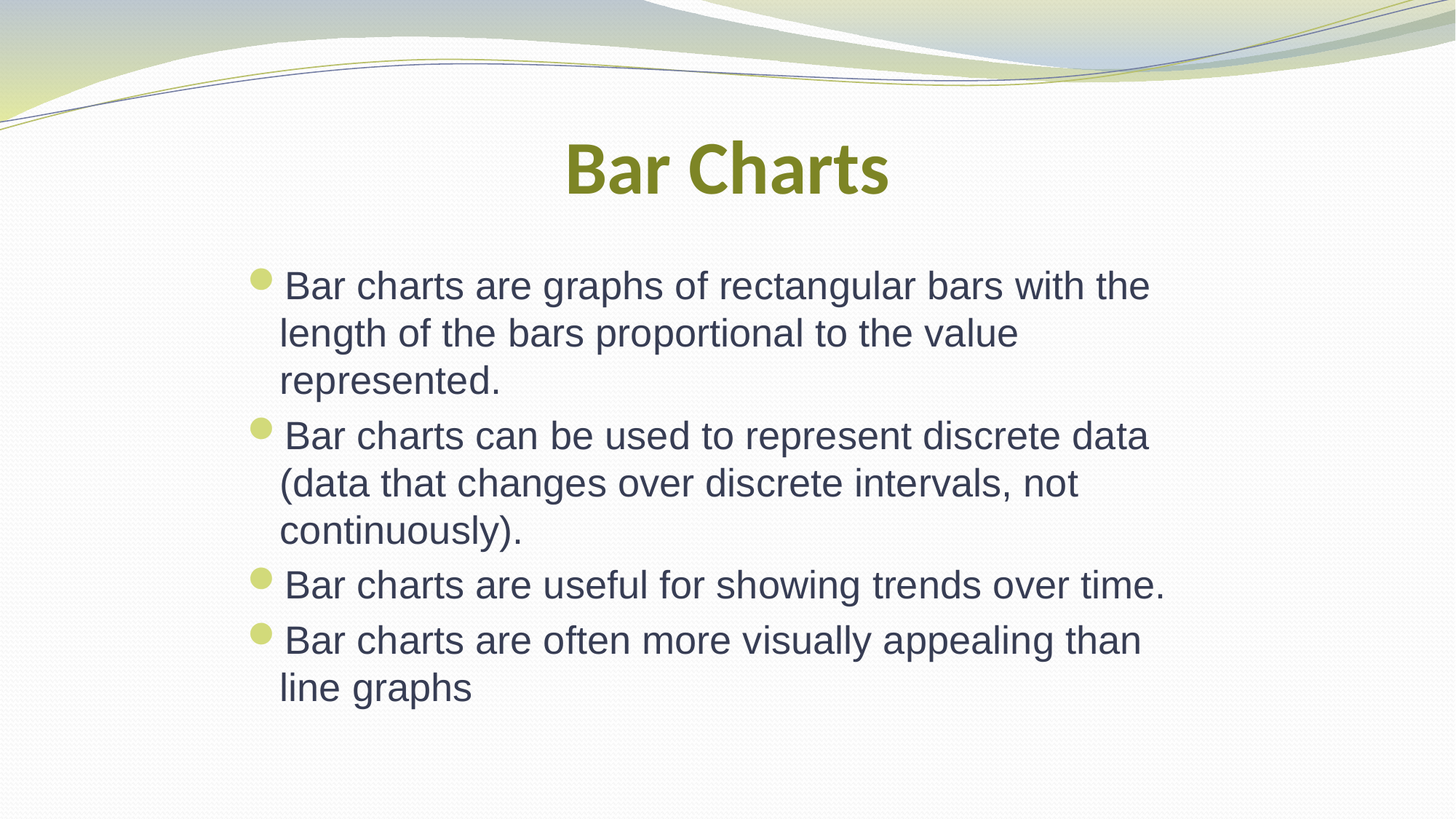

# Bar Charts
Bar charts are graphs of rectangular bars with the length of the bars proportional to the value represented.
Bar charts can be used to represent discrete data (data that changes over discrete intervals, not continuously).
Bar charts are useful for showing trends over time.
Bar charts are often more visually appealing than line graphs